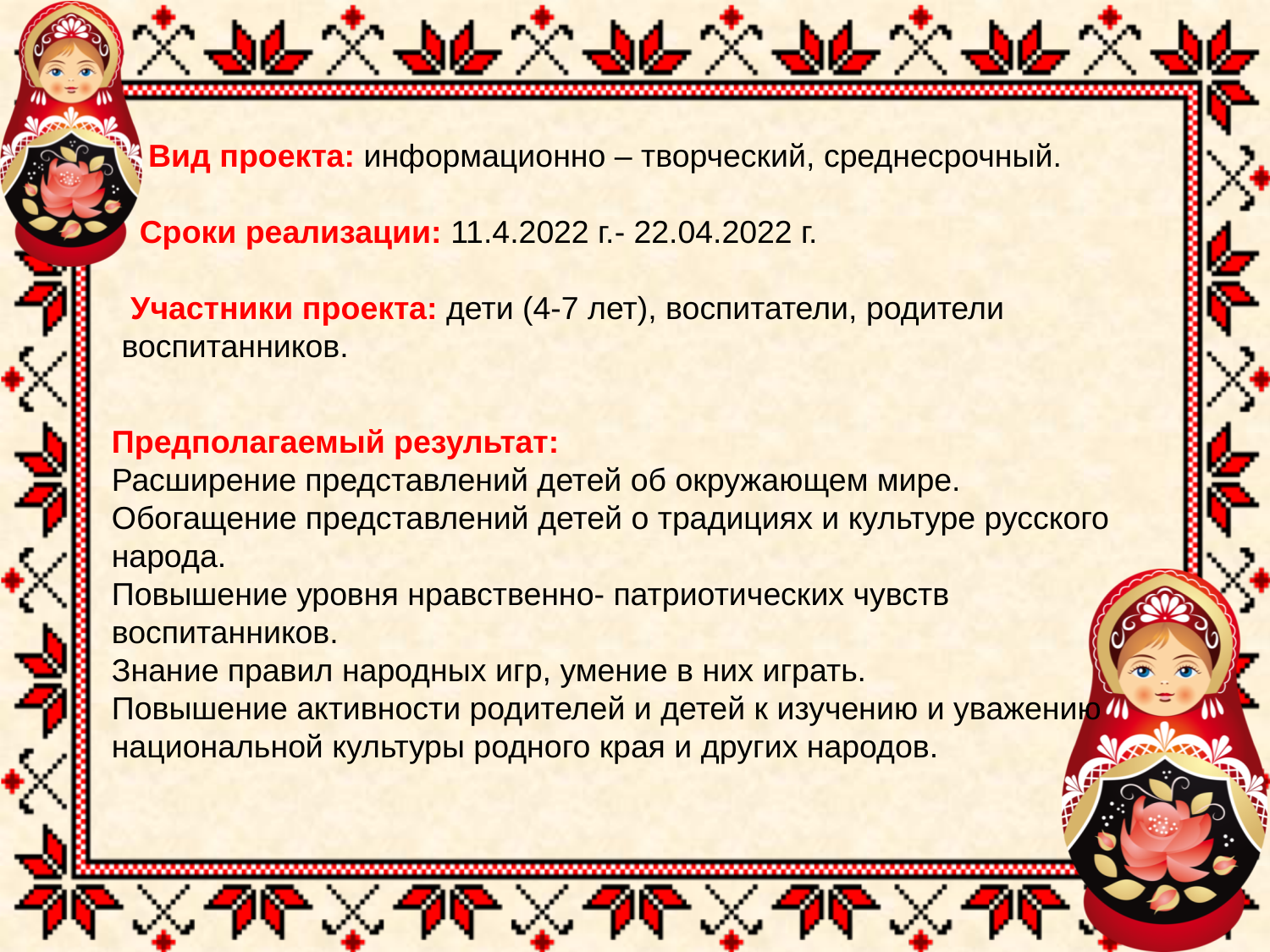

Вид проекта: информационно – творческий, среднесрочный.

  Сроки реализации: 11.4.2022 г.- 22.04.2022 г.

 Участники проекта: дети (4-7 лет), воспитатели, родители воспитанников.

Предполагаемый результат:
Расширение представлений детей об окружающем мире.
Обогащение представлений детей о традициях и культуре русского народа.
Повышение уровня нравственно- патриотических чувств воспитанников.
Знание правил народных игр, умение в них играть.
Повышение активности родителей и детей к изучению и уважению национальной культуры родного края и других народов.